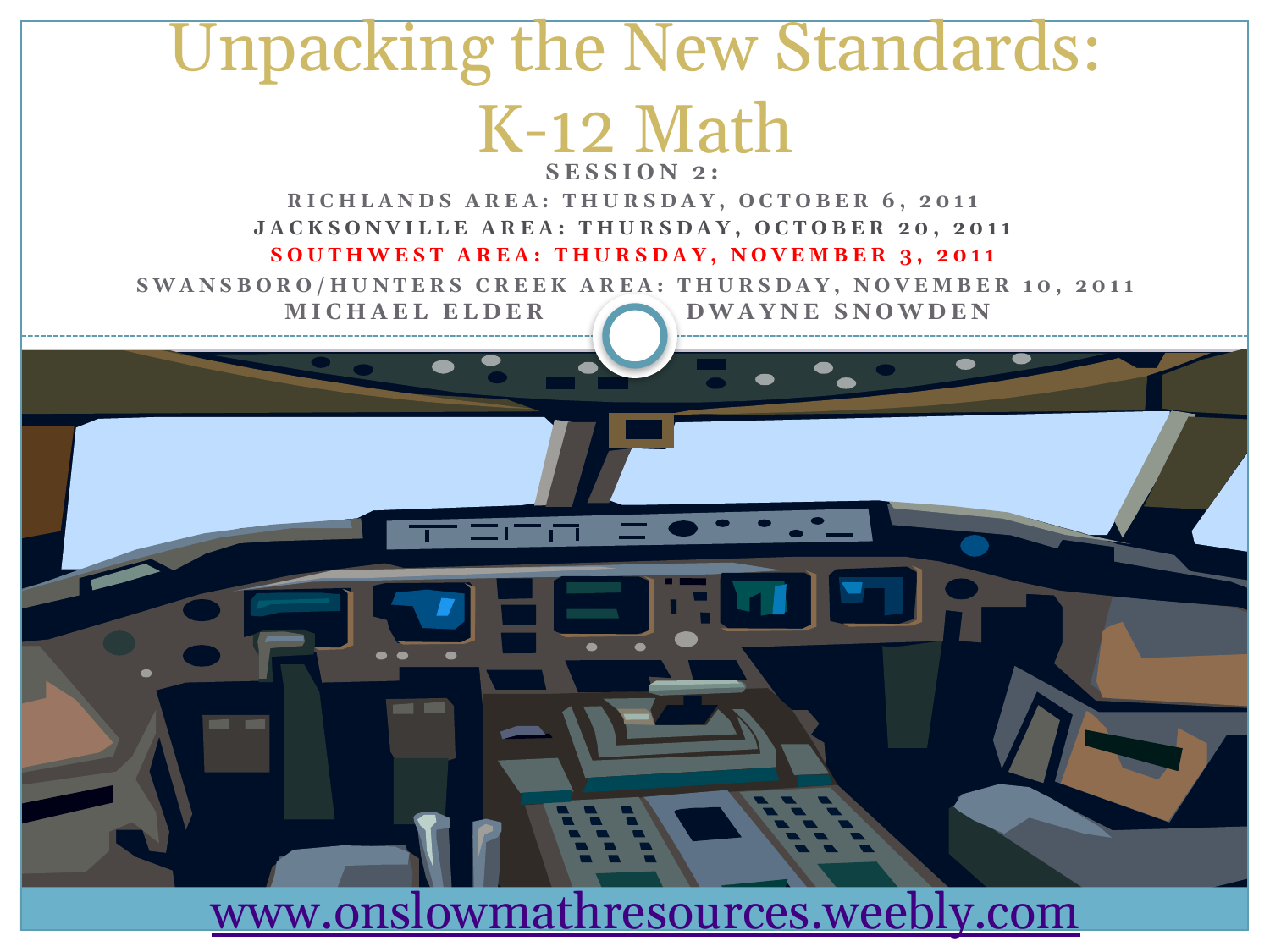

# Unpacking the New Standards: K-12 Math
Session 2:
Richlands Area: Thursday, October 6, 2011
Jacksonville Area: Thursday, October 20, 2011
Southwest Area: Thursday, November 3, 2011
Swansboro/Hunters Creek Area: Thursday, November 10, 2011 Michael Elder      			Dwayne Snowden

www.onslowmathresources.weebly.com